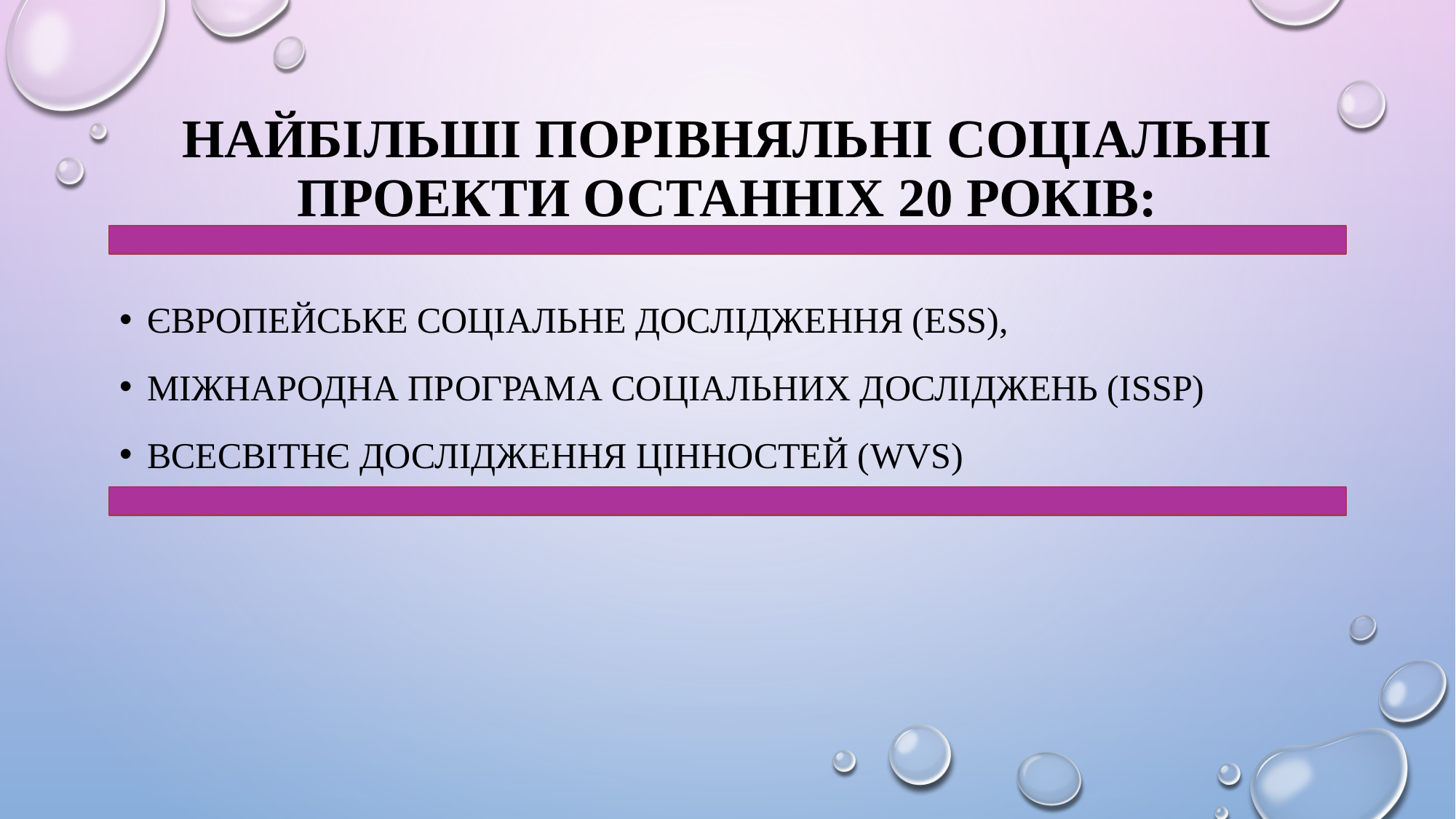

# Найбільші порівняльні соціальні проекти останніх 20 років:

Європейське соціальне дослідження (ESS),
Міжнародна програма соціальних досліджень (ISSP)
Всесвітнє дослідження цінностей (WVS)